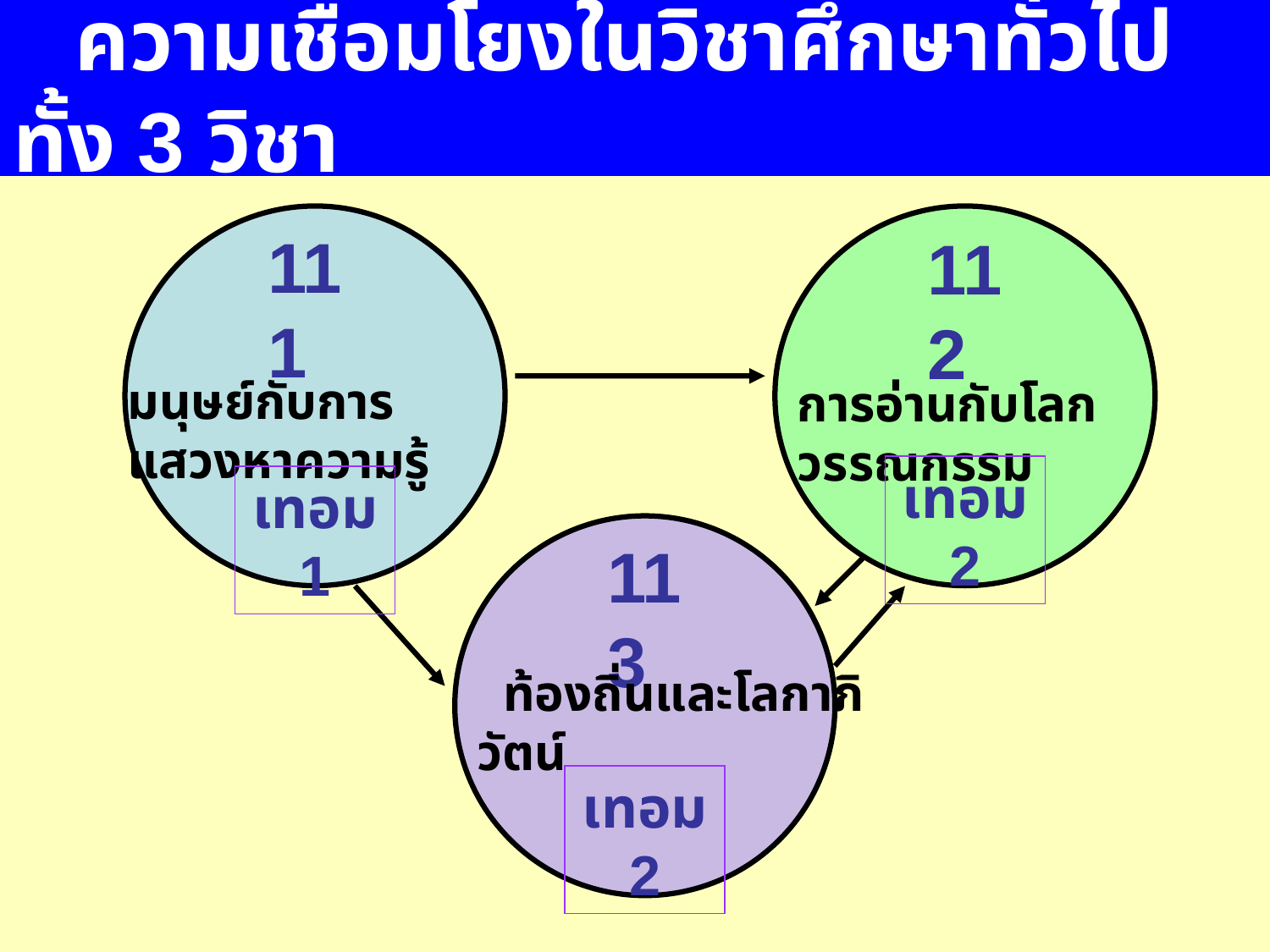

# ความเชื่อมโยงในวิชาศึกษาทั่วไปทั้ง 3 วิชา

111
112
มนุษย์กับการแสวงหาความรู้
การอ่านกับโลกวรรณกรรม

เทอม 2
เทอม 1

113

  ท้องถิ่นและโลกาภิวัตน์
เทอม 2